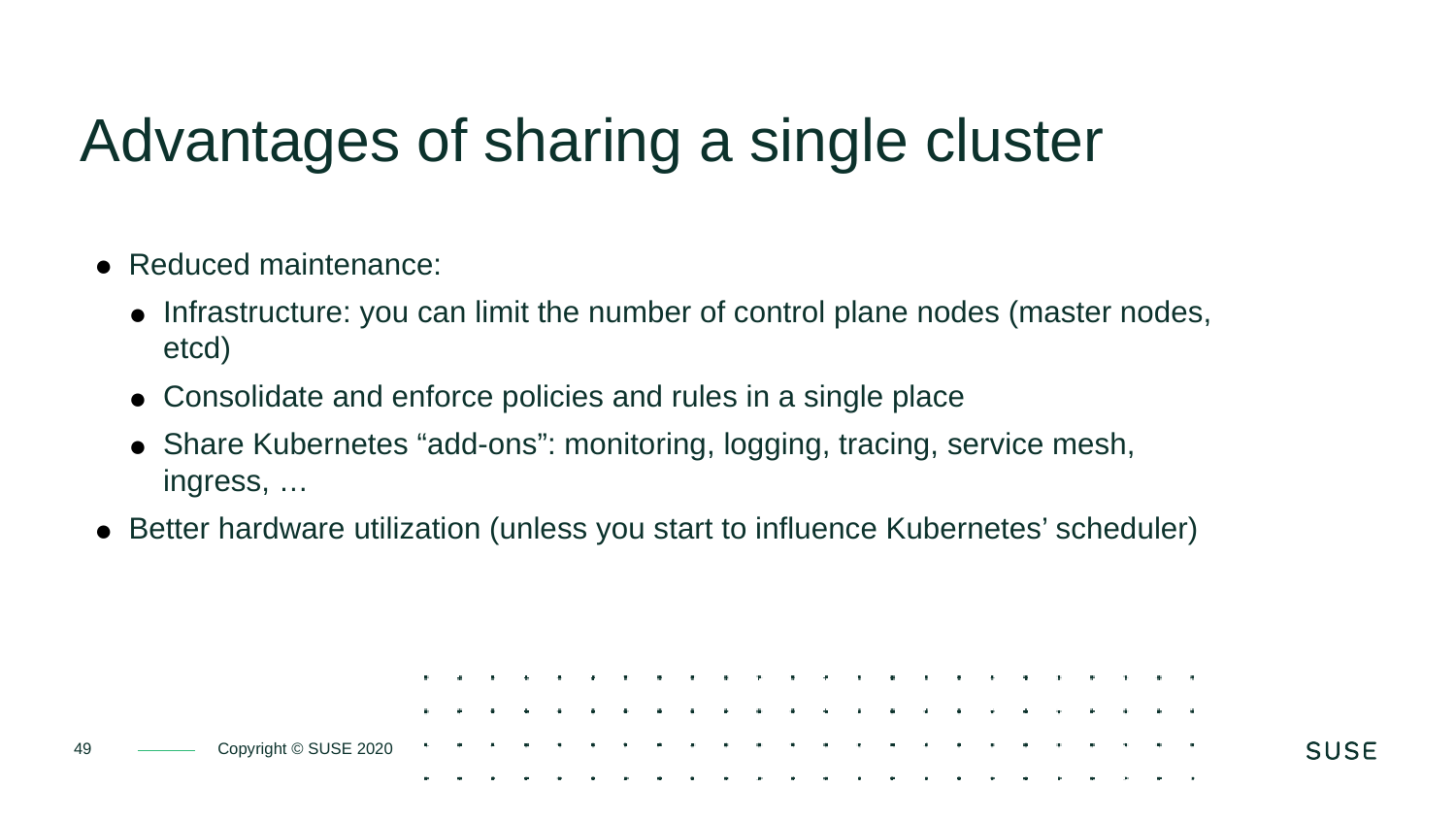

Advantages of sharing a single cluster
Reduced maintenance:
Infrastructure: you can limit the number of control plane nodes (master nodes, etcd)
Consolidate and enforce policies and rules in a single place
Share Kubernetes “add-ons”: monitoring, logging, tracing, service mesh, ingress, …
Better hardware utilization (unless you start to influence Kubernetes’ scheduler)